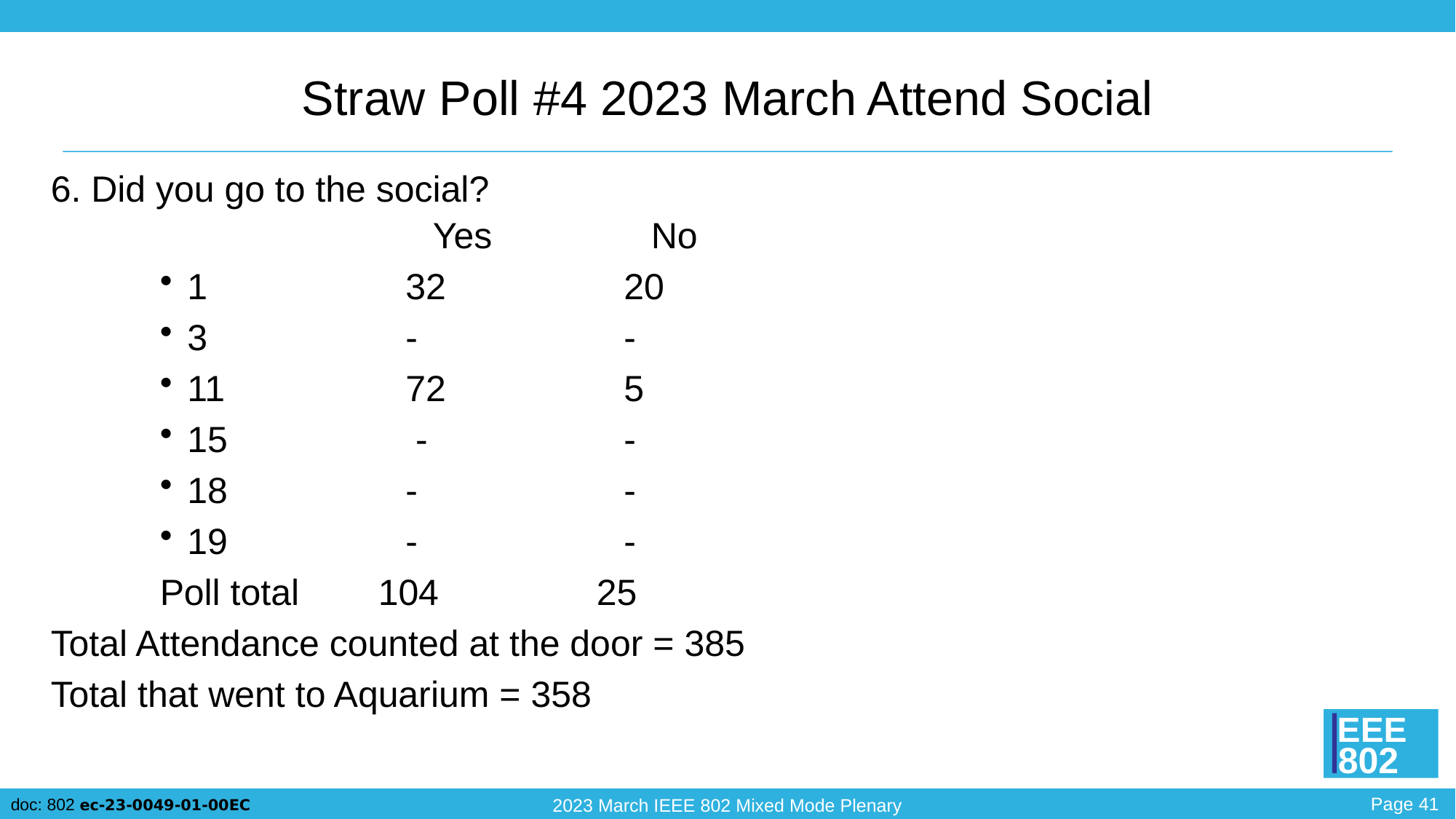

# Straw Poll #4 2023 March Attend Social
6. Did you go to the social?
	Yes 		No
1		32		20
3		-		-
11		72		5
15 		 -		-
18		-		-
19		-		-
	Poll total	104		25
Total Attendance counted at the door = 385
Total that went to Aquarium = 358